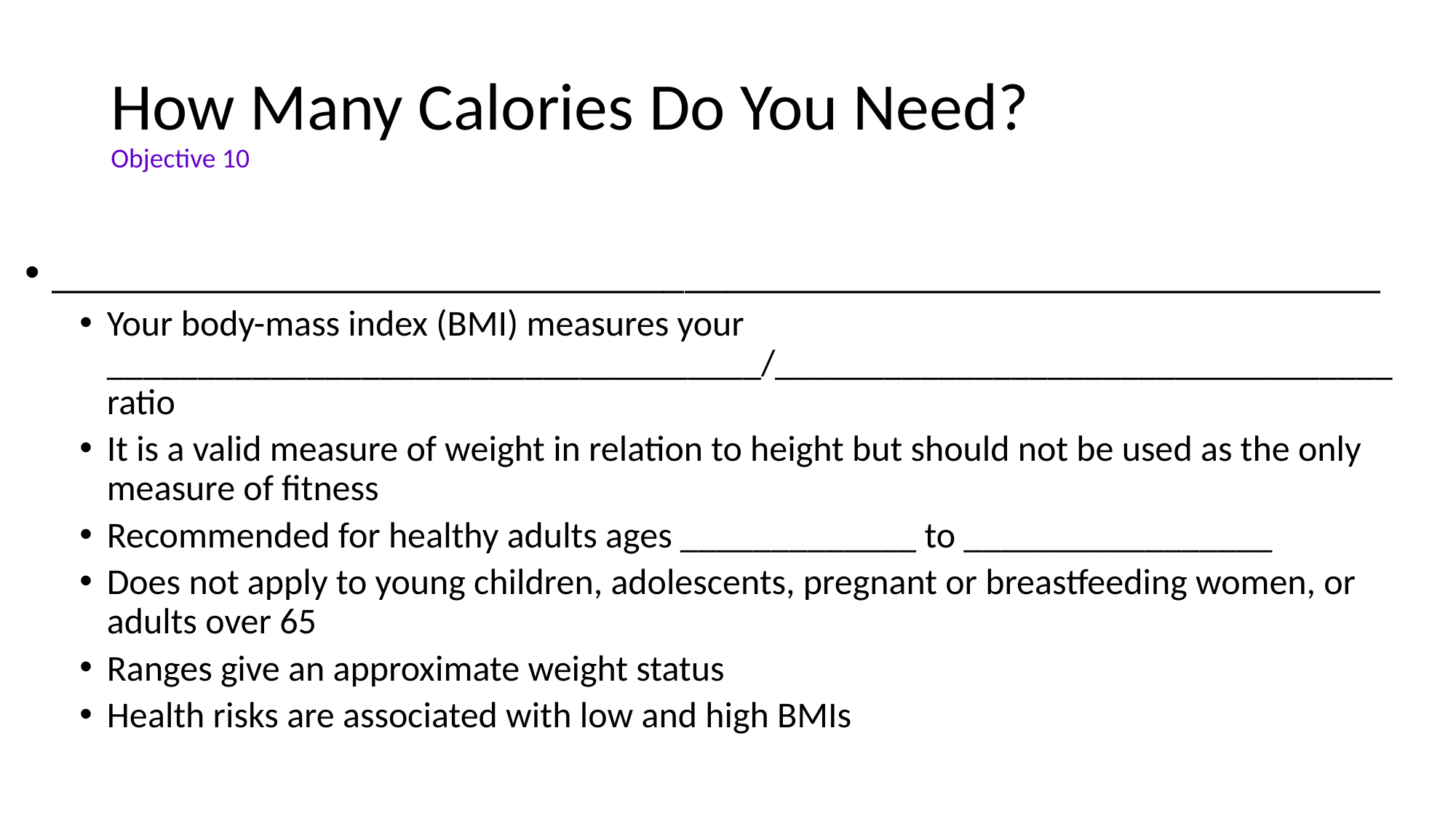

# How Many Calories Do You Need? Objective 10
_______________________________________________________________
Your body-mass index (BMI) measures your ____________________________________/__________________________________ ratio
It is a valid measure of weight in relation to height but should not be used as the only measure of fitness
Recommended for healthy adults ages _____________ to _________________
Does not apply to young children, adolescents, pregnant or breastfeeding women, or adults over 65
Ranges give an approximate weight status
Health risks are associated with low and high BMIs